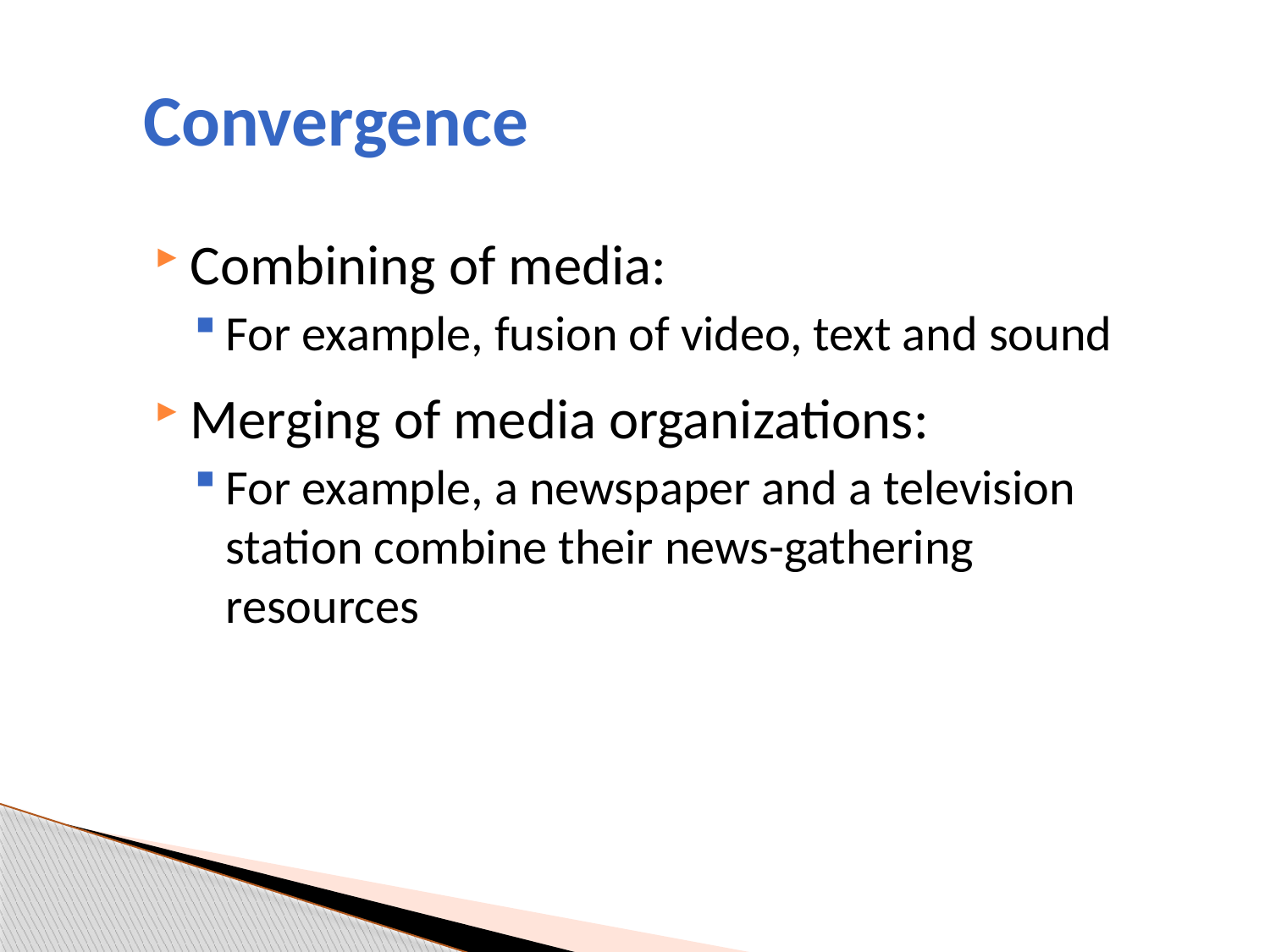

# Convergence
Combining of media:
For example, fusion of video, text and sound
Merging of media organizations:
For example, a newspaper and a television station combine their news-gathering resources